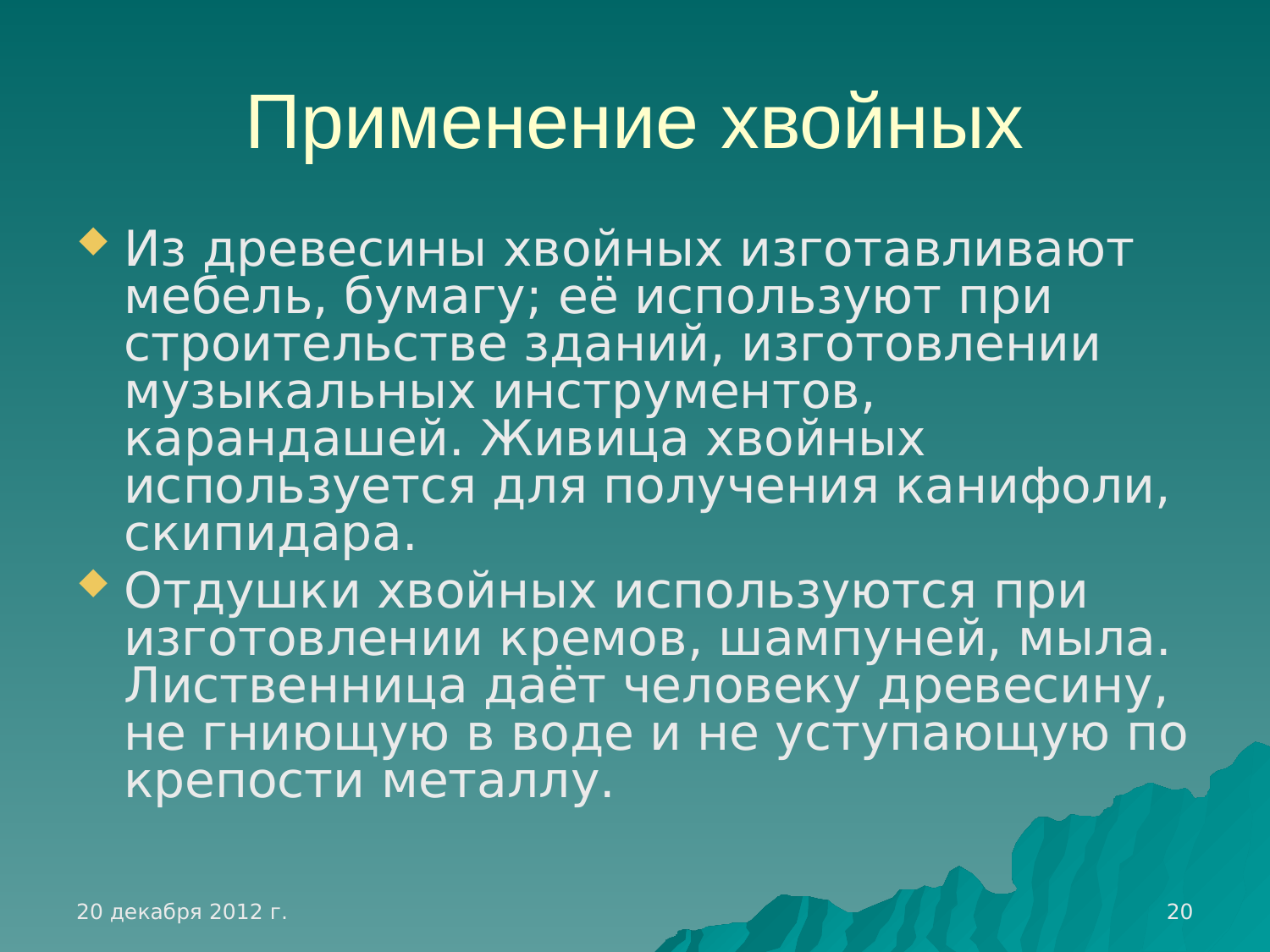

# Применение хвойных
Из древесины хвойных изготавливают мебель, бумагу; её используют при строительстве зданий, изготовлении музыкальных инструментов, карандашей. Живица хвойных используется для получения канифоли, скипидара.
Отдушки хвойных используются при изготовлении кремов, шампуней, мыла. Лиственница даёт человеку древесину, не гниющую в воде и не уступающую по крепости металлу.
20 декабря 2012 г.
20